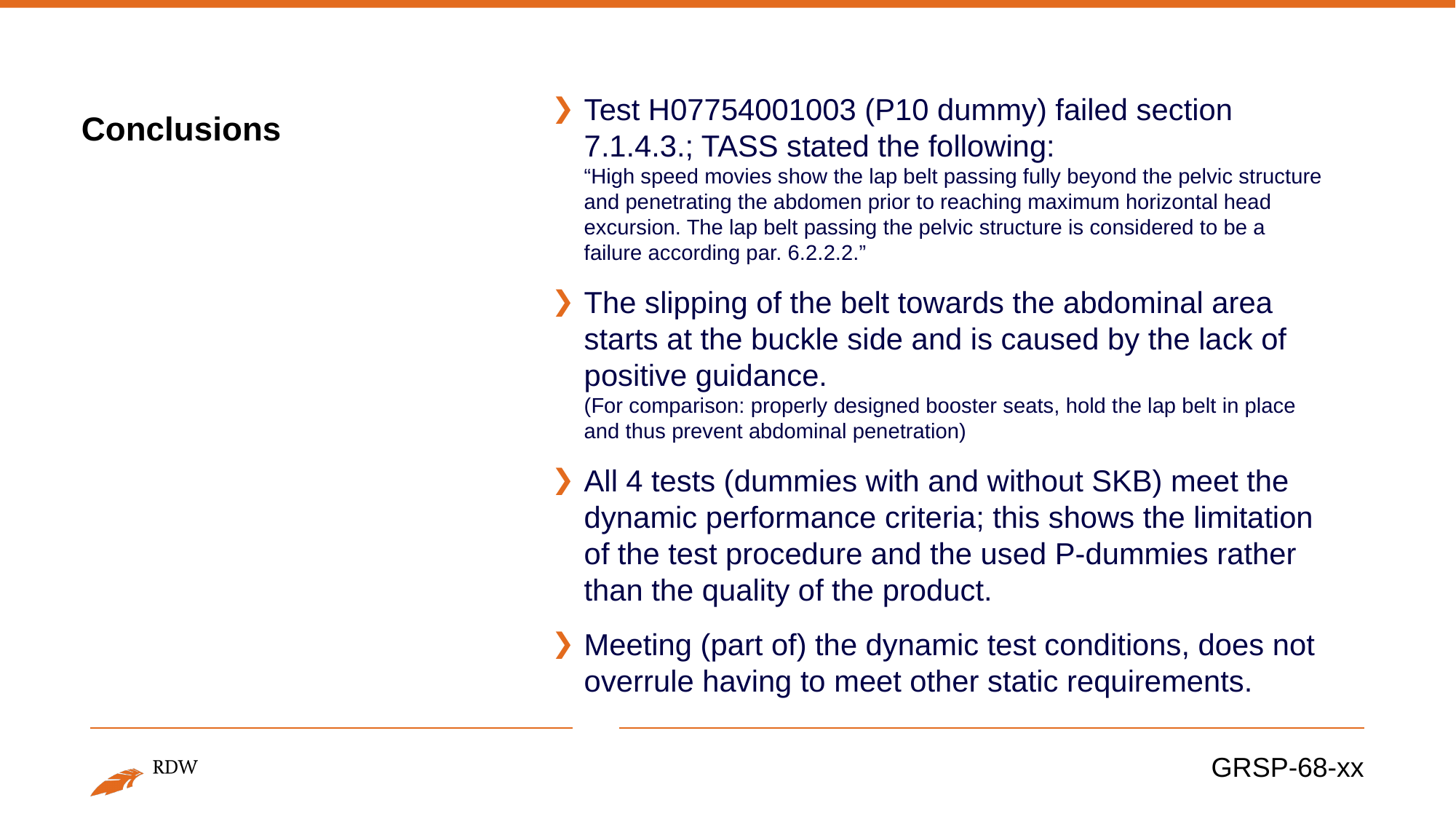

Test H07754001003 (P10 dummy) failed section 7.1.4.3.; TASS stated the following:
“High speed movies show the lap belt passing fully beyond the pelvic structure and penetrating the abdomen prior to reaching maximum horizontal head excursion. The lap belt passing the pelvic structure is considered to be a failure according par. 6.2.2.2.”
The slipping of the belt towards the abdominal area starts at the buckle side and is caused by the lack of positive guidance.
(For comparison: properly designed booster seats, hold the lap belt in place and thus prevent abdominal penetration)
All 4 tests (dummies with and without SKB) meet the dynamic performance criteria; this shows the limitation of the test procedure and the used P-dummies rather than the quality of the product.
Meeting (part of) the dynamic test conditions, does not overrule having to meet other static requirements.

# Conclusions
GRSP-68-xx